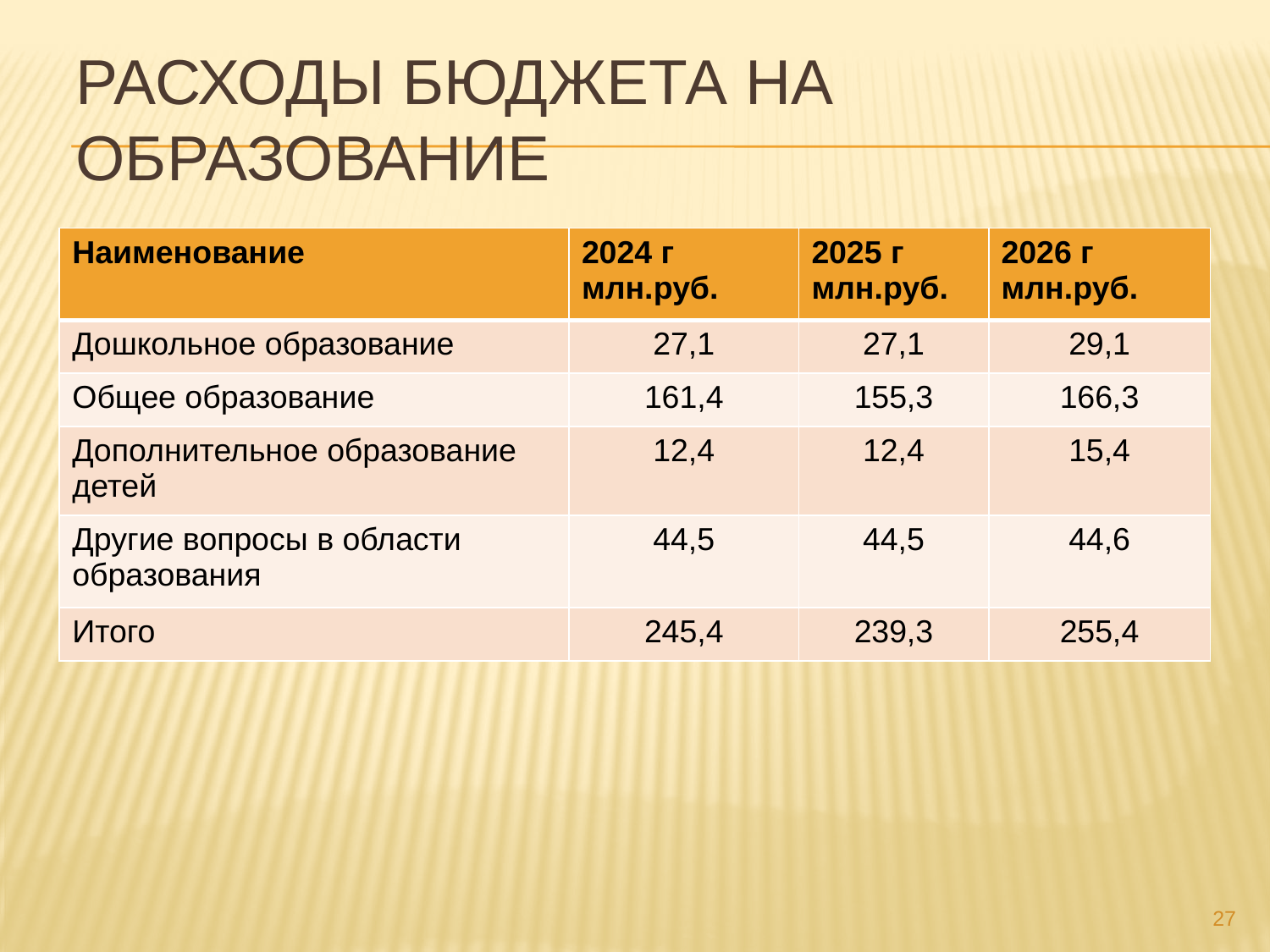

# Расходы бюджета на образование
| Наименование | 2024 г млн.руб. | 2025 г млн.руб. | 2026 г млн.руб. |
| --- | --- | --- | --- |
| Дошкольное образование | 27,1 | 27,1 | 29,1 |
| Общее образование | 161,4 | 155,3 | 166,3 |
| Дополнительное образование детей | 12,4 | 12,4 | 15,4 |
| Другие вопросы в области образования | 44,5 | 44,5 | 44,6 |
| Итого | 245,4 | 239,3 | 255,4 |

27